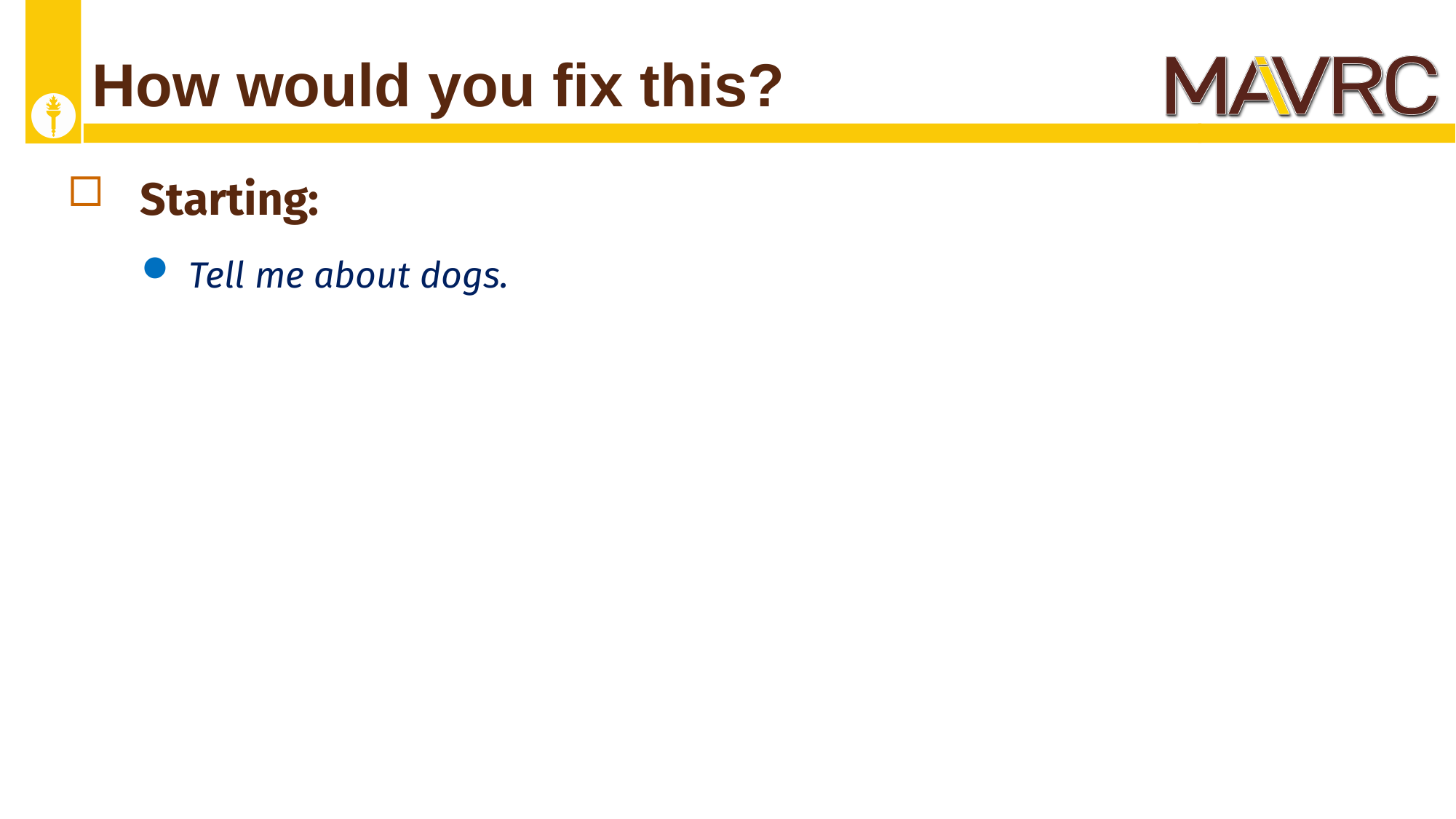

# How would you fix this?
Starting:
Tell me about dogs.